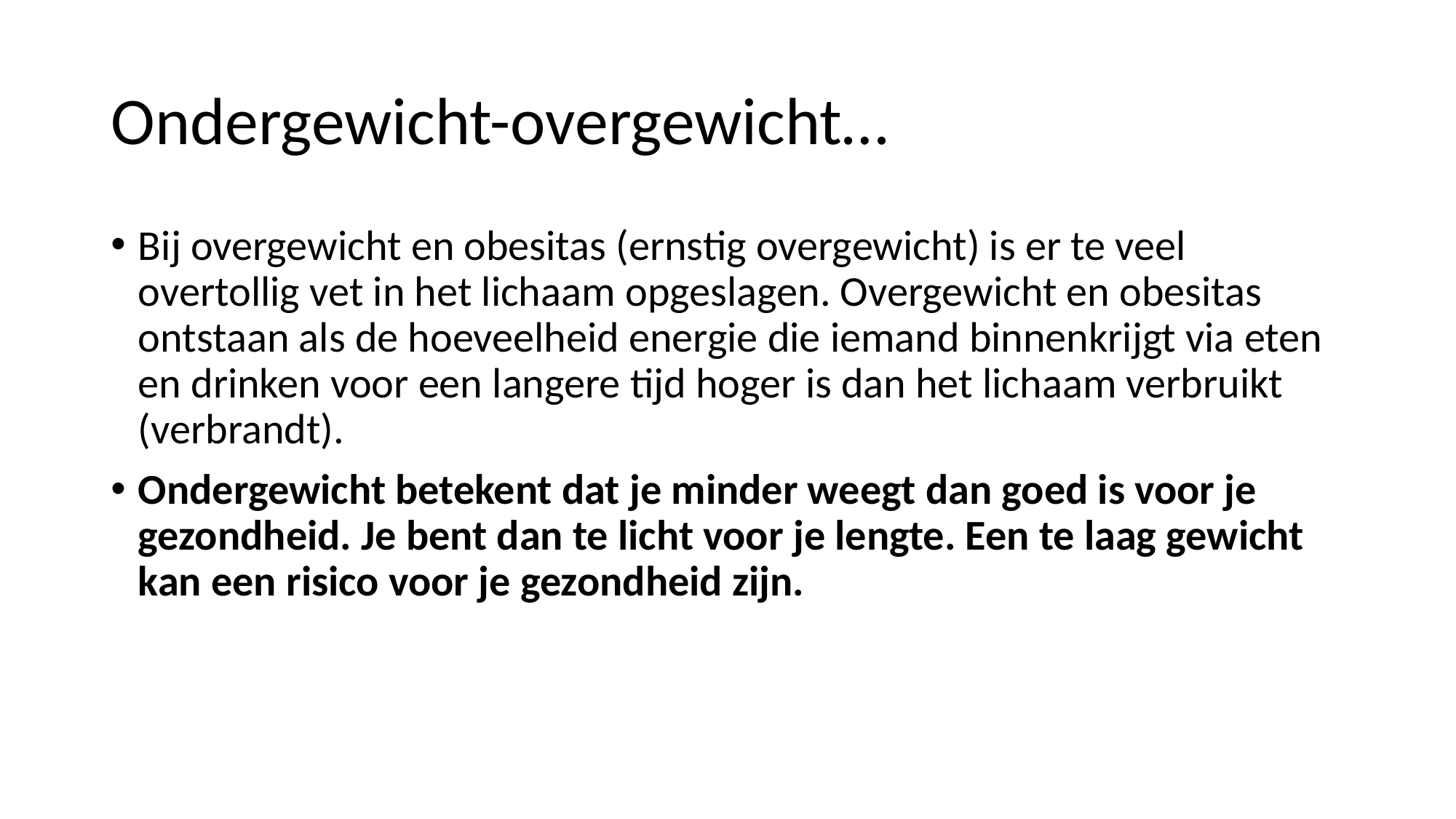

# Ondergewicht-overgewicht…
Bij overgewicht en obesitas (ernstig overgewicht) is er te veel overtollig vet in het lichaam opgeslagen. Overgewicht en obesitas ontstaan als de hoeveelheid energie die iemand binnenkrijgt via eten en drinken voor een langere tijd hoger is dan het lichaam verbruikt (verbrandt).
Ondergewicht betekent dat je minder weegt dan goed is voor je gezondheid. Je bent dan te licht voor je lengte. Een te laag gewicht kan een risico voor je gezondheid zijn.